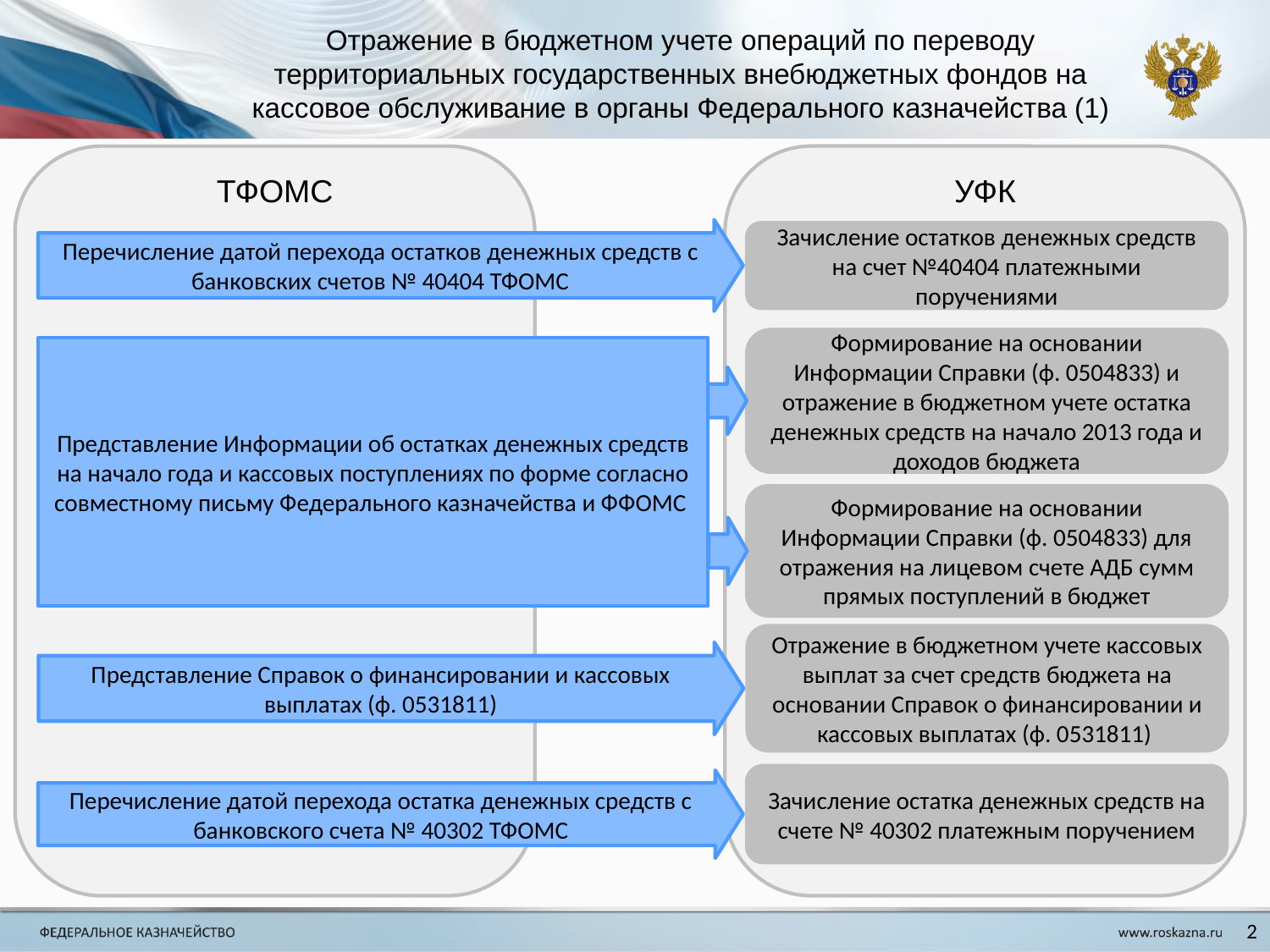

Отражение в бюджетном учете операций по переводу территориальных государственных внебюджетных фондов на кассовое обслуживание в органы Федерального казначейства (1)
ТФОМС
УФК
Перечисление датой перехода остатков денежных средств с банковских счетов № 40404 ТФОМС
Зачисление остатков денежных средств на счет №40404 платежными поручениями
Формирование на основании Информации Справки (ф. 0504833) и отражение в бюджетном учете остатка денежных средств на начало 2013 года и доходов бюджета
Представление Информации об остатках денежных средств на начало года и кассовых поступлениях по форме согласно совместному письму Федерального казначейства и ФФОМС

Формирование на основании Информации Справки (ф. 0504833) для отражения на лицевом счете АДБ сумм прямых поступлений в бюджет

Отражение в бюджетном учете кассовых выплат за счет средств бюджета на основании Справок о финансировании и кассовых выплатах (ф. 0531811)
Представление Справок о финансировании и кассовых выплатах (ф. 0531811)
Зачисление остатка денежных средств на счете № 40302 платежным поручением
Перечисление датой перехода остатка денежных средств с банковского счета № 40302 ТФОМС
2